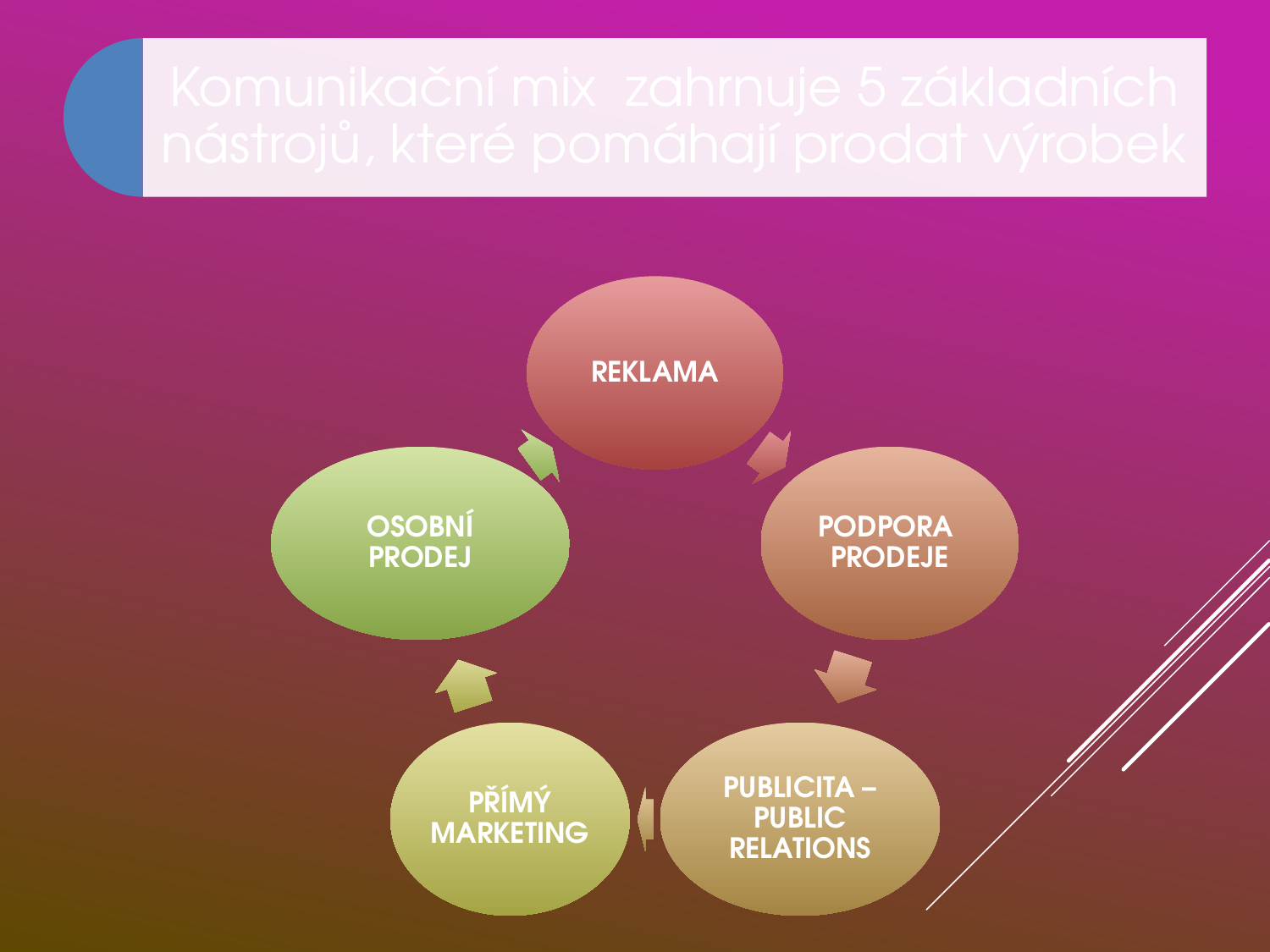

Komunikační mix  zahrnuje 5 základních nástrojů, které pomáhají prodat výrobek
REKLAMA

PODPORA  PRODEJE

PUBLICITA – PUBLIC RELATIONS

PŘÍMÝ MARKETING

OSOBNÍ PRODEJ